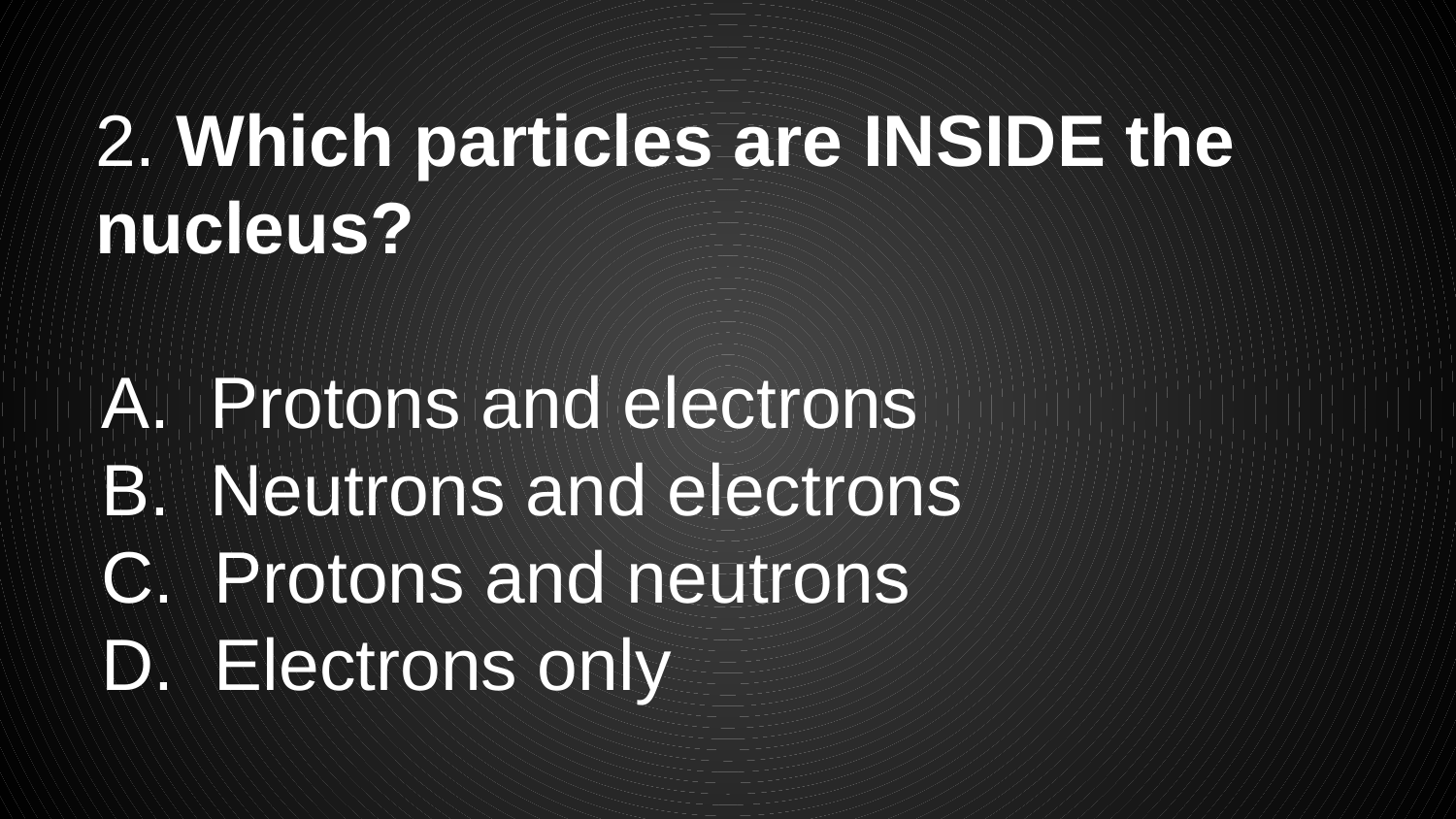

2. Which particles are INSIDE the nucleus?

  Protons and electrons
  Neutrons and electrons
  Protons and neutrons
  Electrons only